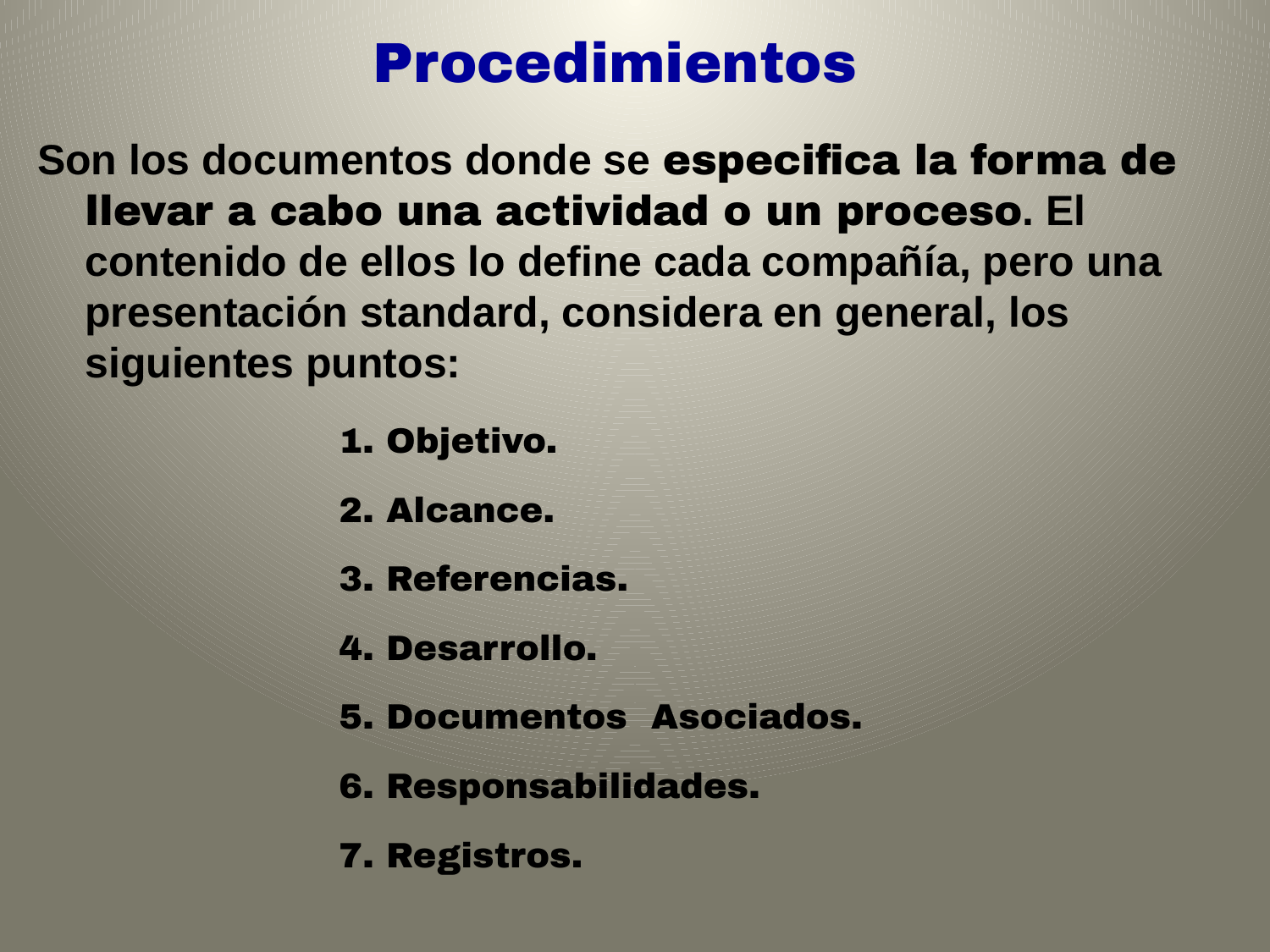

Procedimientos
Son los documentos donde se especifica la forma de llevar a cabo una actividad o un proceso. El contenido de ellos lo define cada compañía, pero una presentación standard, considera en general, los siguientes puntos:

			1. Objetivo.

			2. Alcance.

			3. Referencias.

			4. Desarrollo.

			5. Documentos  Asociados.

			6. Responsabilidades.

			7. Registros.